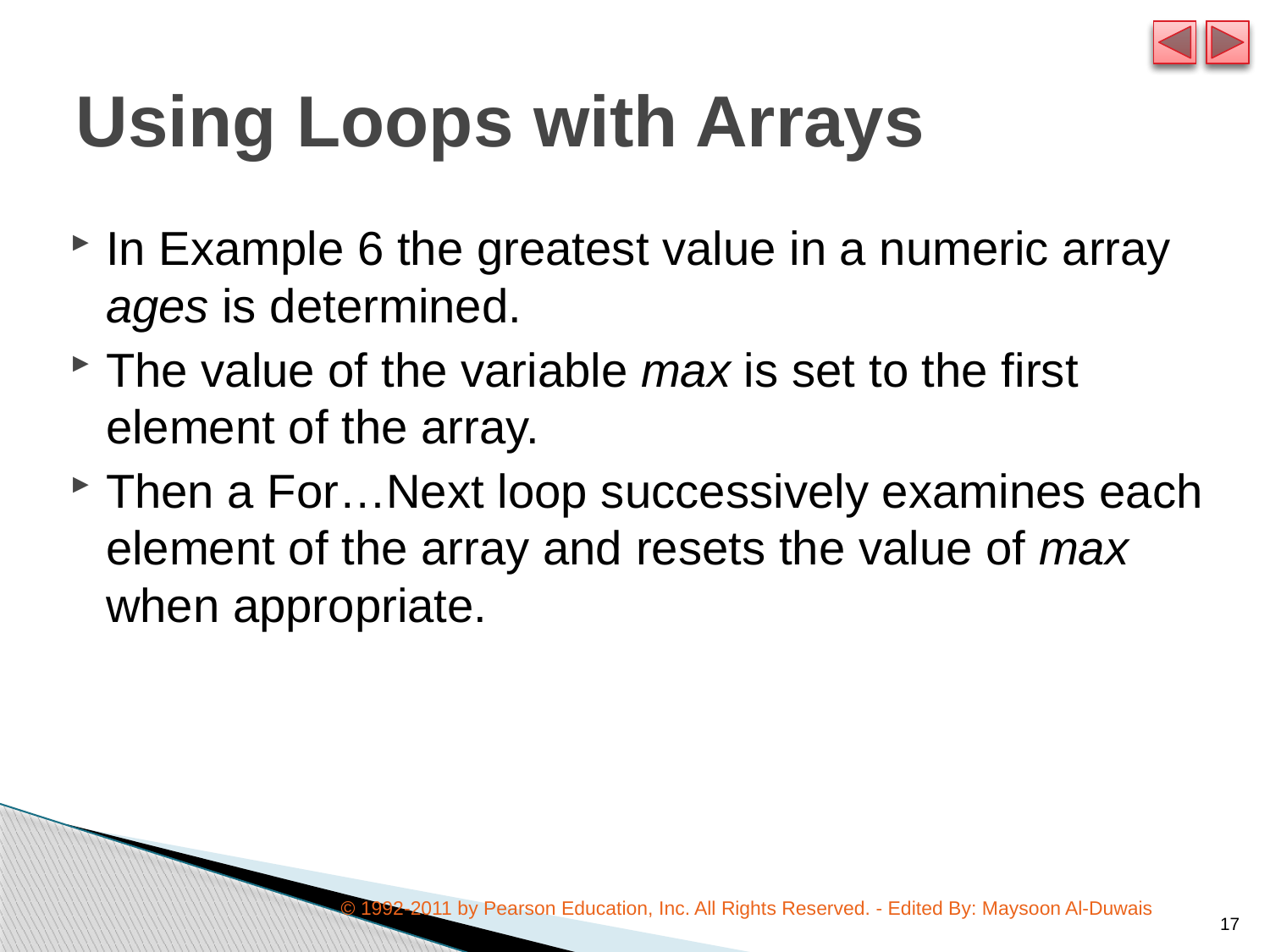

# Using Loops with Arrays
In Example 6 the greatest value in a numeric array ages is determined.
The value of the variable max is set to the first element of the array.
Then a For…Next loop successively examines each element of the array and resets the value of max when appropriate.
© 1992-2011 by Pearson Education, Inc. All Rights Reserved. - Edited By: Maysoon Al-Duwais
17